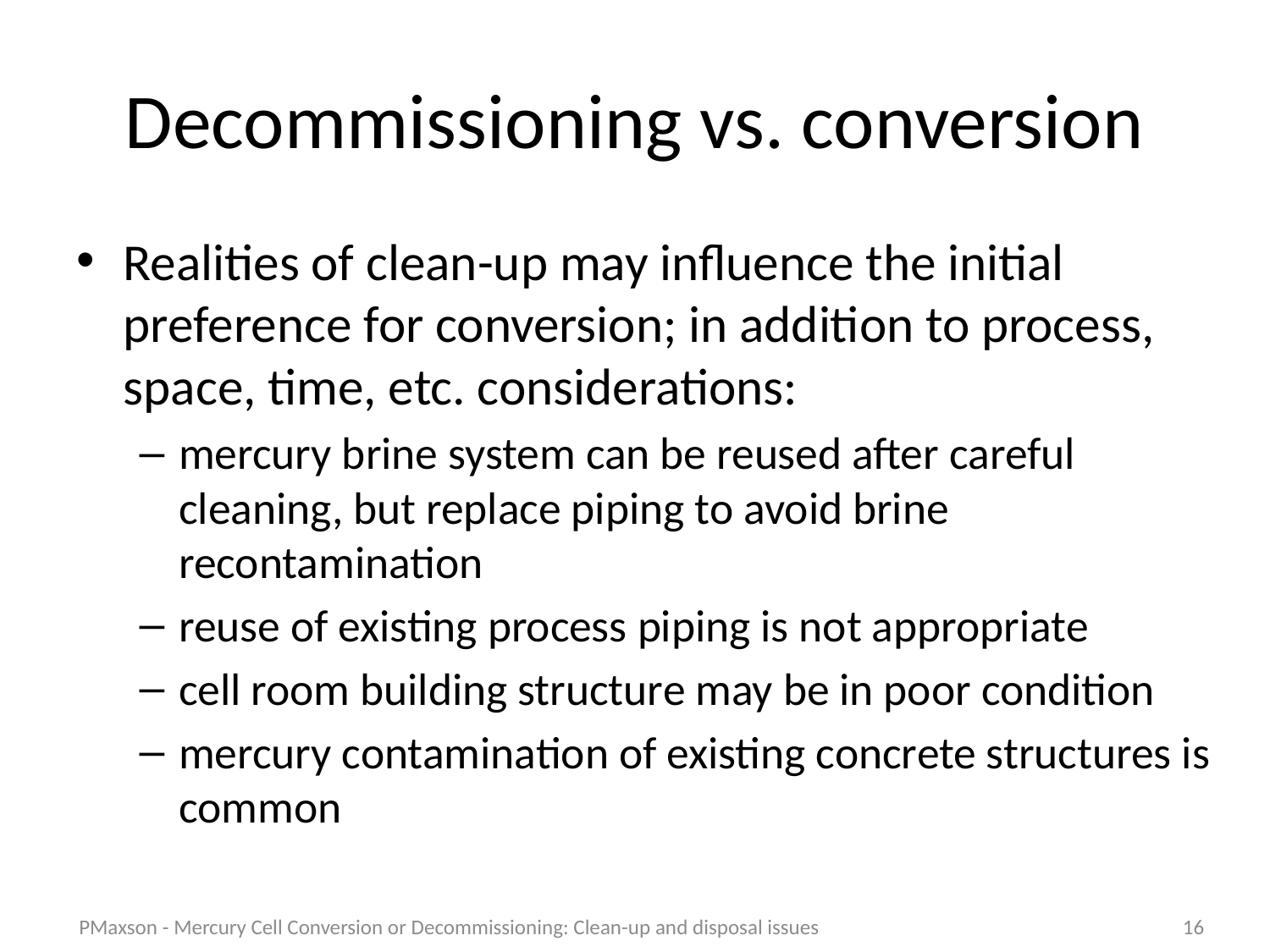

# Decommissioning vs. conversion
Realities of clean-up may influence the initial preference for conversion; in addition to process, space, time, etc. considerations:
mercury brine system can be reused after careful cleaning, but replace piping to avoid brine recontamination
reuse of existing process piping is not appropriate
cell room building structure may be in poor condition
mercury contamination of existing concrete structures is common

PMaxson - Mercury Cell Conversion or Decommissioning: Clean-up and disposal issues
16